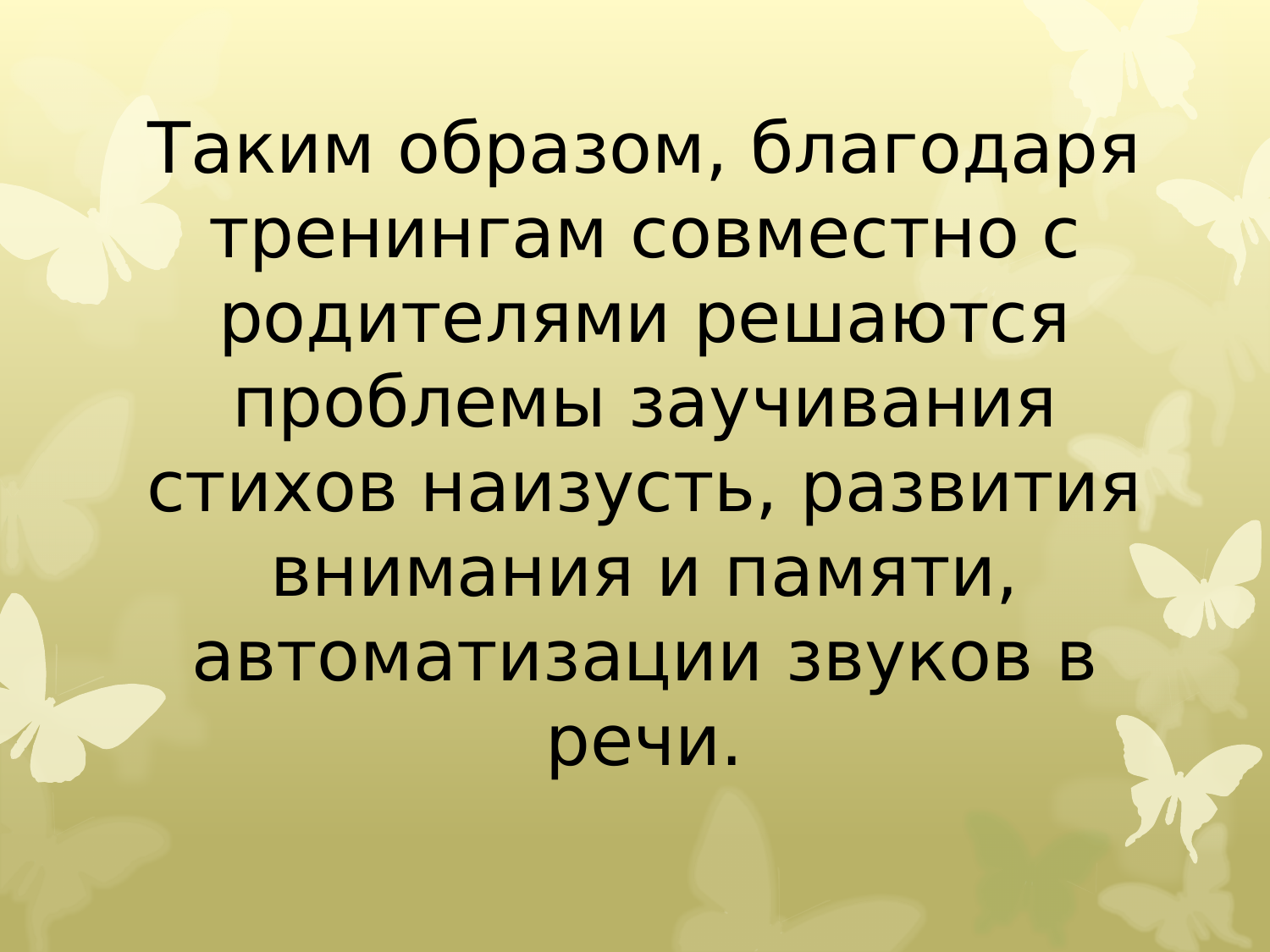

Таким образом, благодаря тренингам совместно с родителями решаются проблемы заучивания стихов наизусть, развития внимания и памяти, автоматизации звуков в речи.